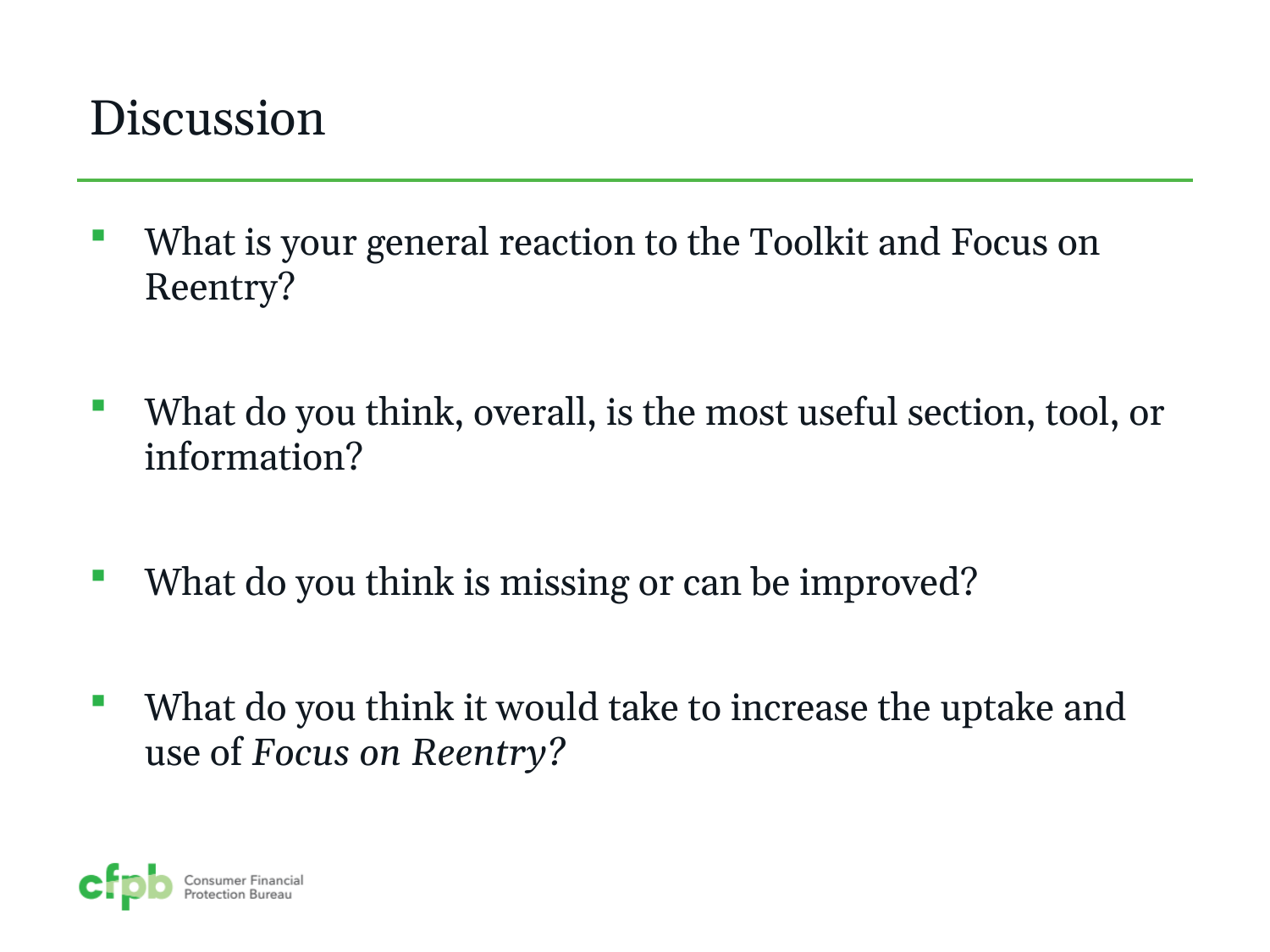

# Discussion
What is your general reaction to the Toolkit and Focus on Reentry?

What do you think, overall, is the most useful section, tool, or information?

What do you think is missing or can be improved?

What do you think it would take to increase the uptake and use of Focus on Reentry?